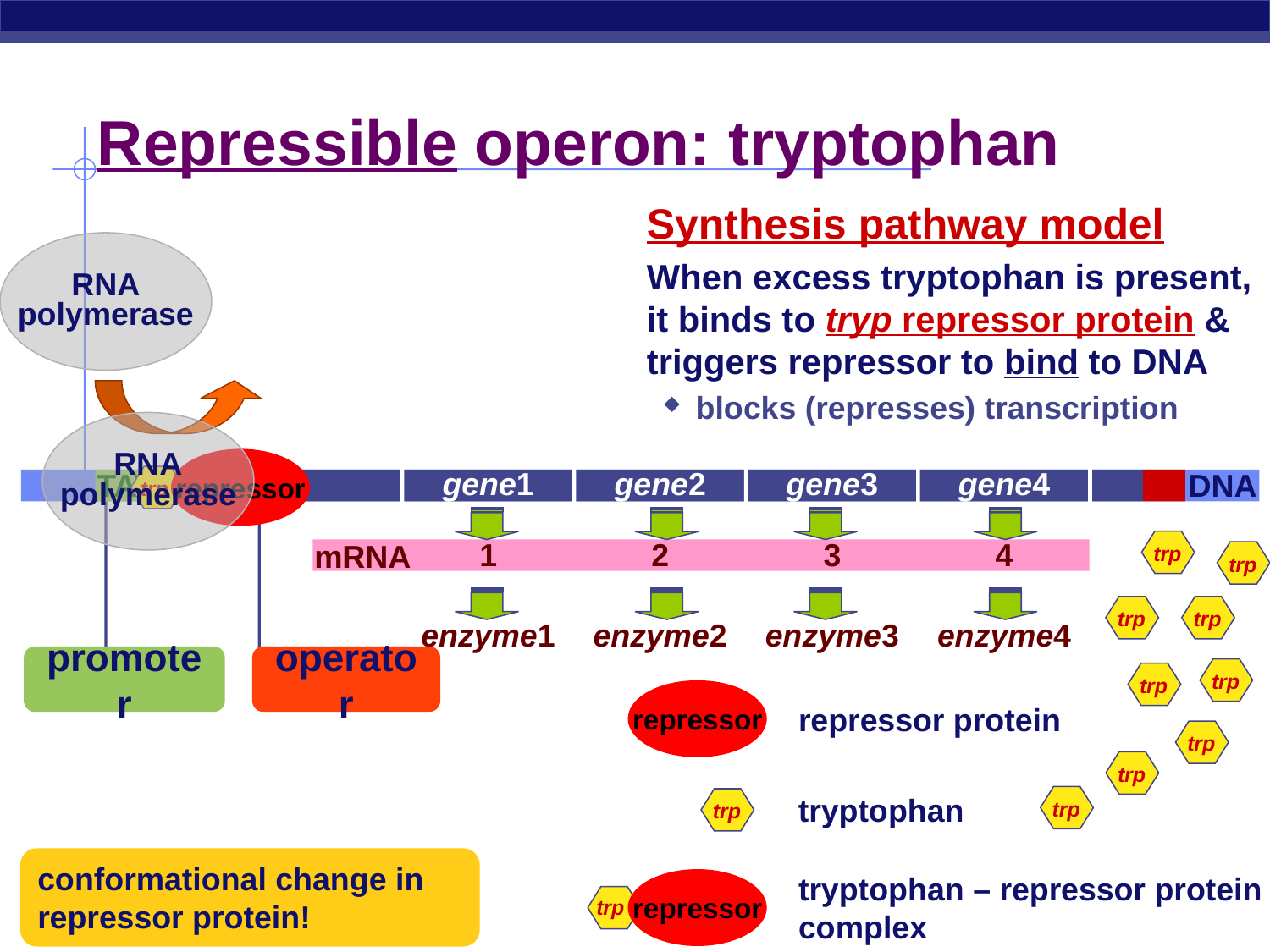

# Repressible operon: tryptophan
Synthesis pathway model
When excess tryptophan is present, it binds to tryp repressor protein & triggers repressor to bind to DNA
blocks (represses) transcription

RNA
polymerase

RNA
polymerase

repressor

trp

gene1
gene2
gene3
gene4
TATA
DNA

promoter

operator

1
2
3
4
mRNA

trp

trp

enzyme1
enzyme2
enzyme3
enzyme4

trp

trp

trp

trp

repressor
repressor protein

trp

trp
tryptophan

trp
trp
conformational change in repressor protein!
tryptophan – repressor protein
complex

repressor

trp